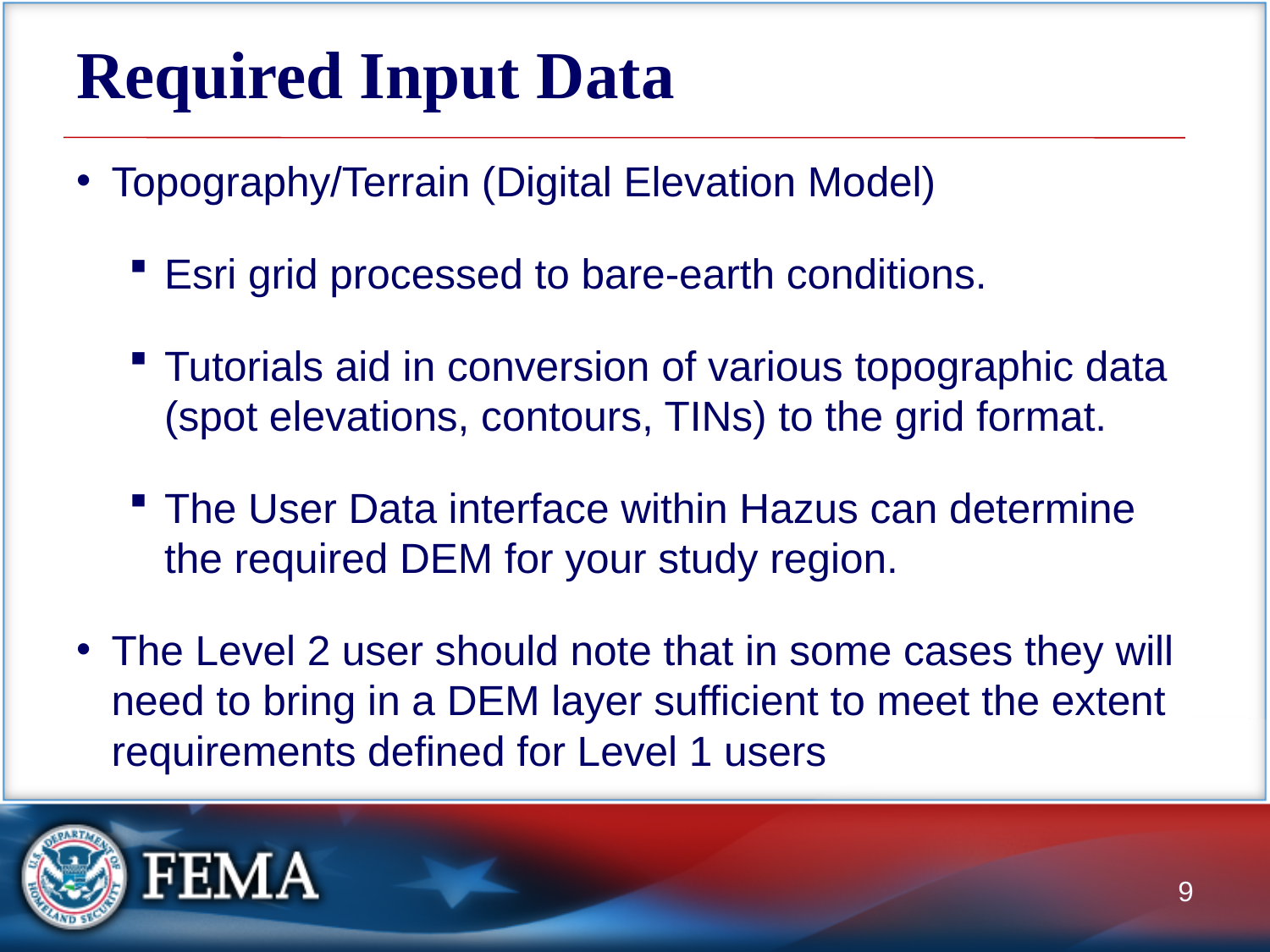

# Required Input Data
Topography/Terrain (Digital Elevation Model)
Esri grid processed to bare-earth conditions.
Tutorials aid in conversion of various topographic data (spot elevations, contours, TINs) to the grid format.
The User Data interface within Hazus can determine the required DEM for your study region.
The Level 2 user should note that in some cases they will need to bring in a DEM layer sufficient to meet the extent requirements defined for Level 1 users
9